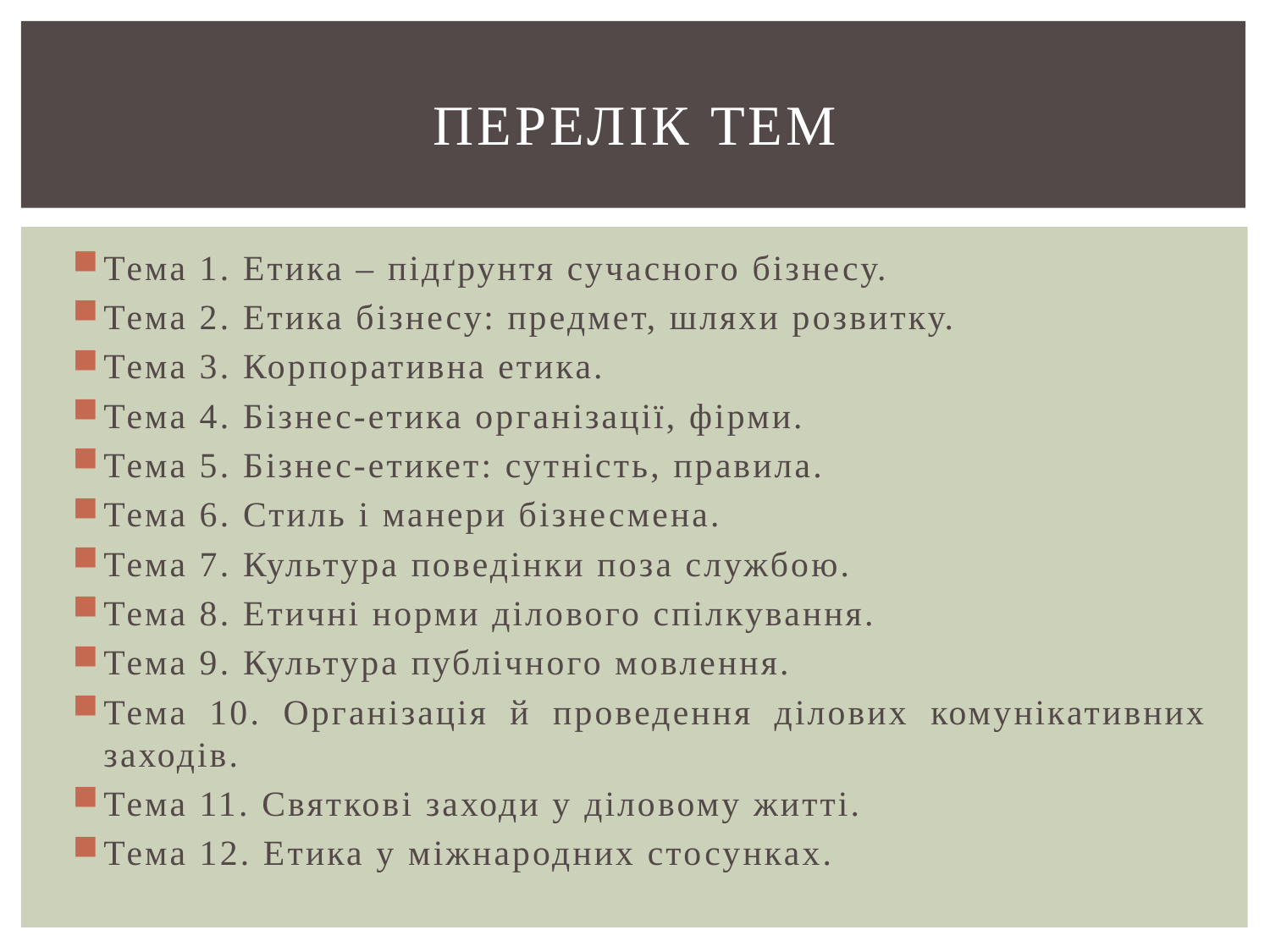

# Перелік тем
Тема 1. Етика – підґрунтя сучасного бізнесу.
Тема 2. Етика бізнесу: предмет, шляхи розвитку.
Тема 3. Корпоративна етика.
Тема 4. Бізнес-етика організації, фірми.
Тема 5. Бізнес-етикет: сутність, правила.
Тема 6. Стиль і манери бізнесмена.
Тема 7. Культура поведінки поза службою.
Тема 8. Етичні норми ділового спілкування.
Тема 9. Культура публічного мовлення.
Тема 10. Організація й проведення ділових комунікативних заходів.
Тема 11. Святкові заходи у діловому житті.
Тема 12. Етика у міжнародних стосунках.